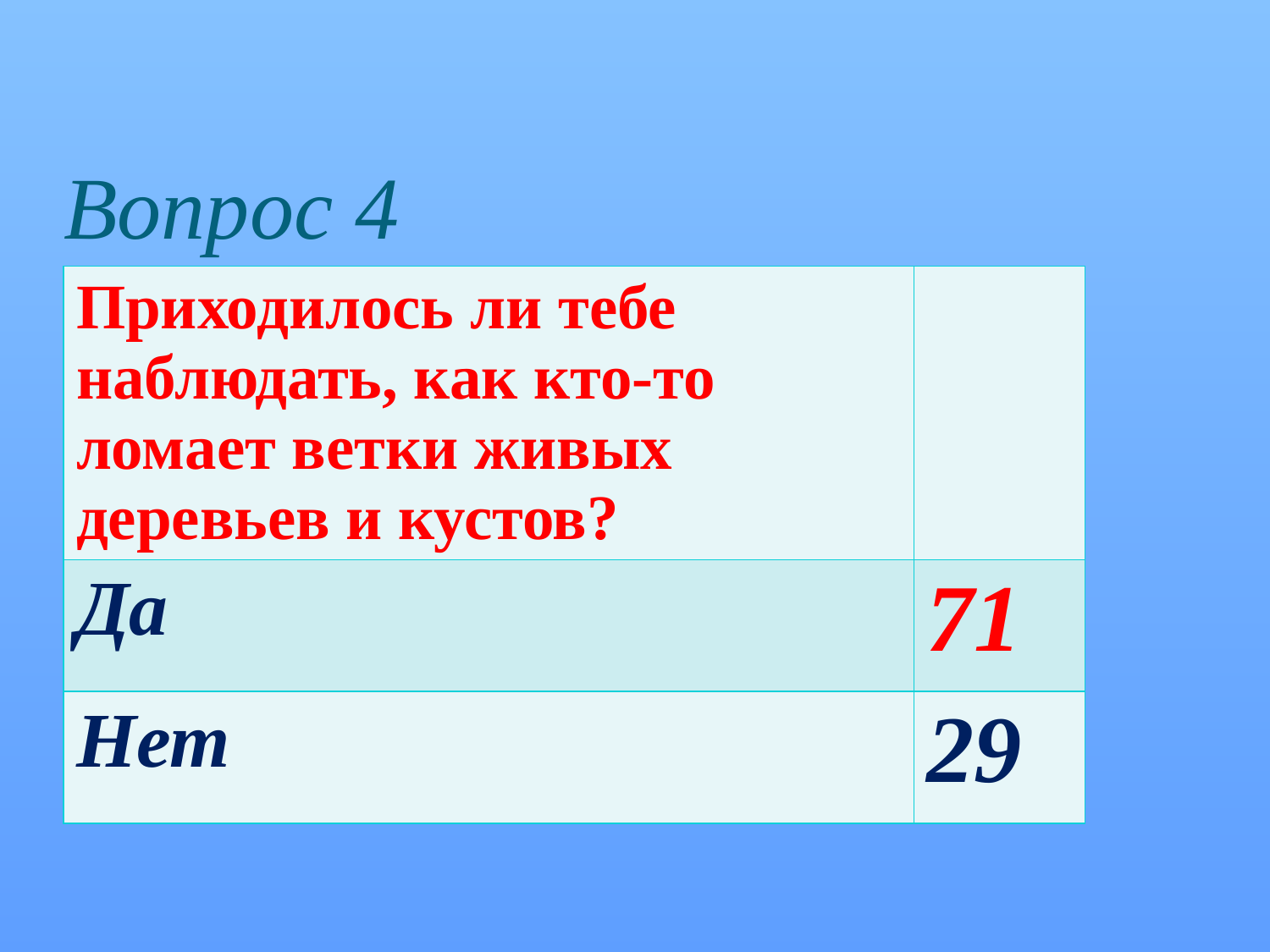

# Вопрос 4
| Приходилось ли тебе наблюдать, как кто-то ломает ветки живых деревьев и кустов? |  |
| --- | --- |
| Да | 71 |
| Нет | 29 |